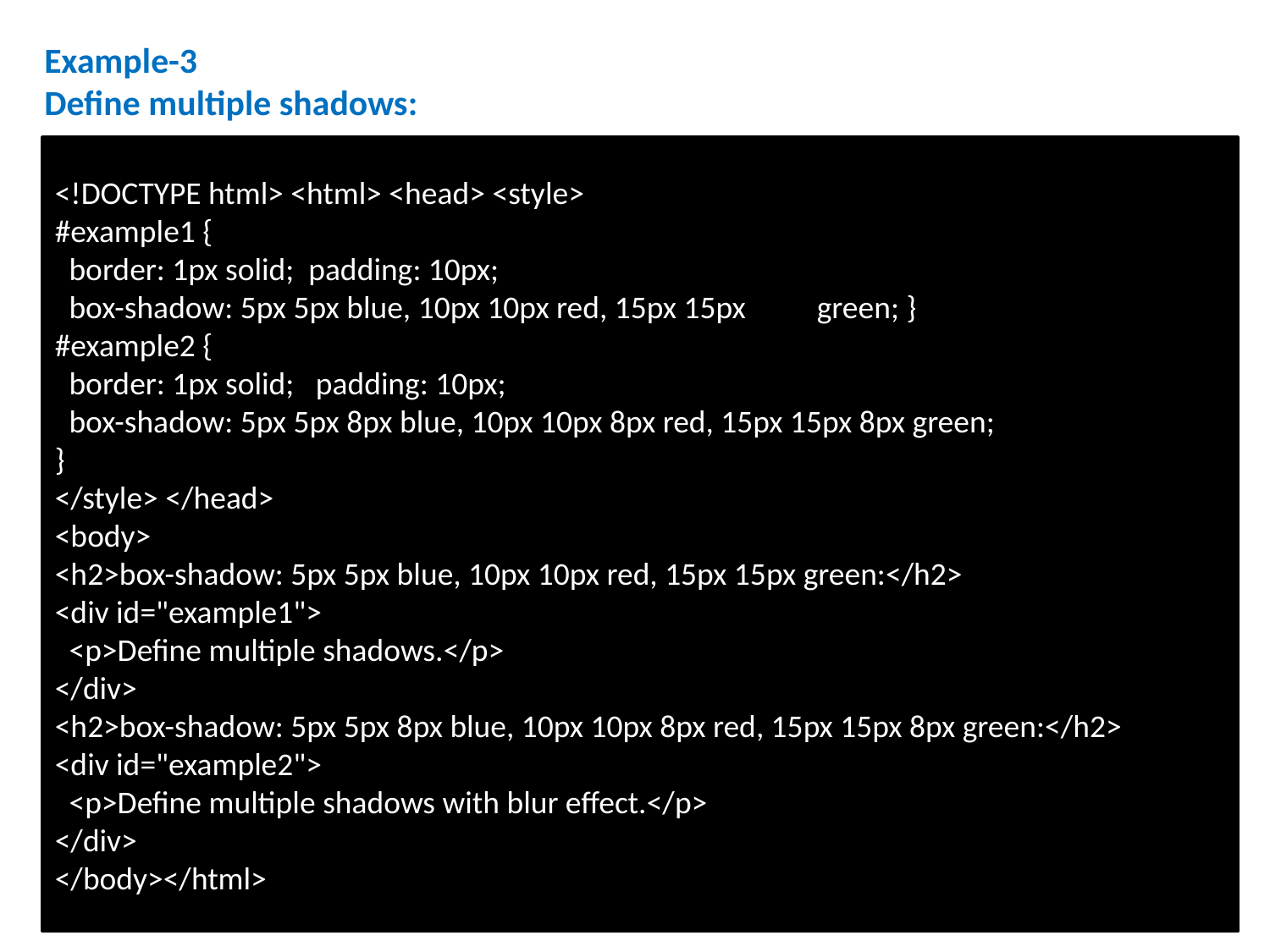

Example-3
Define multiple shadows:
<!DOCTYPE html> <html> <head> <style>
#example1 {
  border: 1px solid;  padding: 10px;
  box-shadow: 5px 5px blue, 10px 10px red, 15px 15px 	green; }
#example2 {
  border: 1px solid;   padding: 10px;
  box-shadow: 5px 5px 8px blue, 10px 10px 8px red, 15px 15px 8px green;
}
</style> </head>
<body>
<h2>box-shadow: 5px 5px blue, 10px 10px red, 15px 15px green:</h2>
<div id="example1">
  <p>Define multiple shadows.</p>
</div>
<h2>box-shadow: 5px 5px 8px blue, 10px 10px 8px red, 15px 15px 8px green:</h2>
<div id="example2">
  <p>Define multiple shadows with blur effect.</p>
</div>
</body></html>